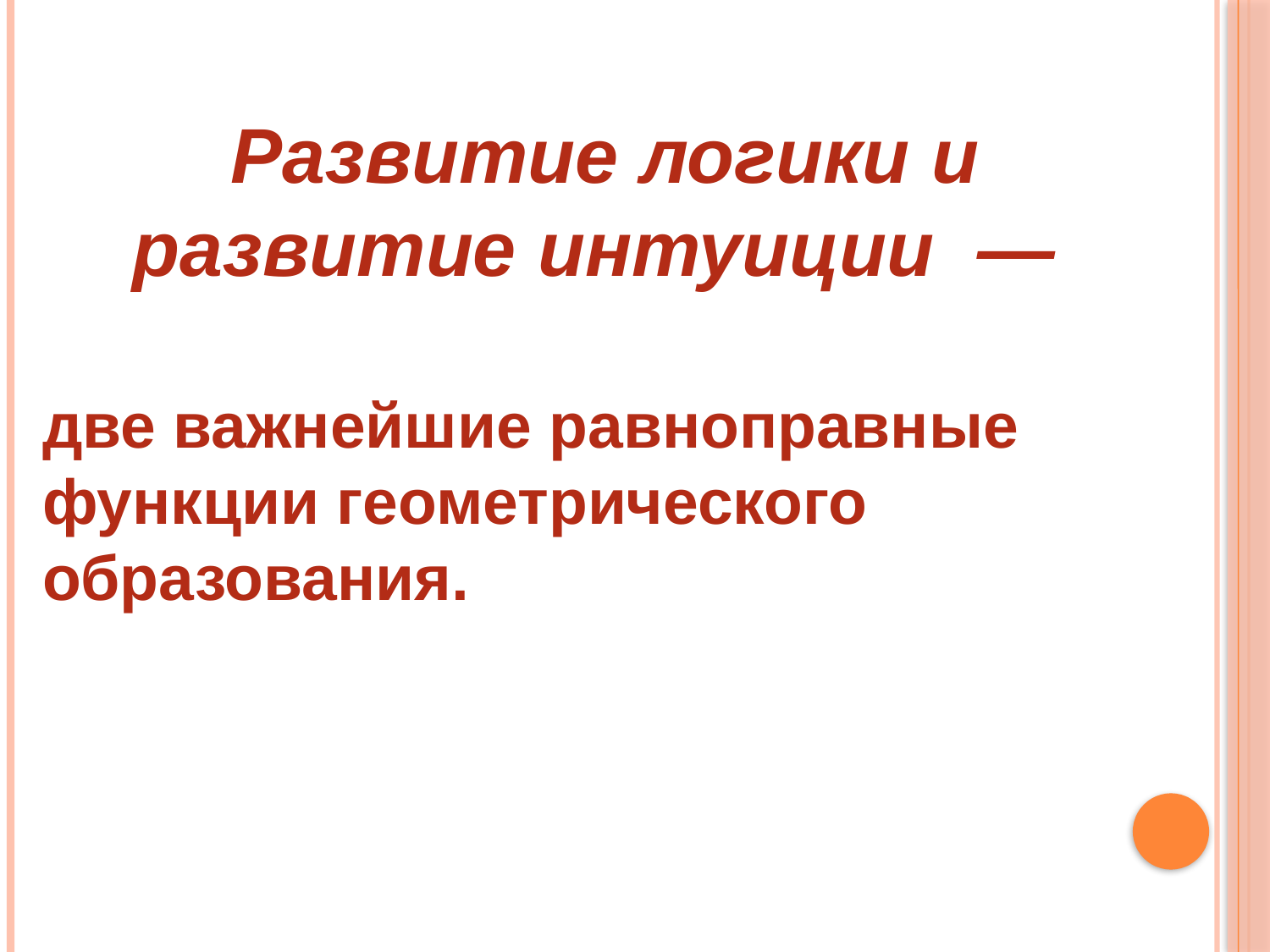

Развитие логики и развитие интуиции  —

две важнейшие равноправные функции геометрического образования.